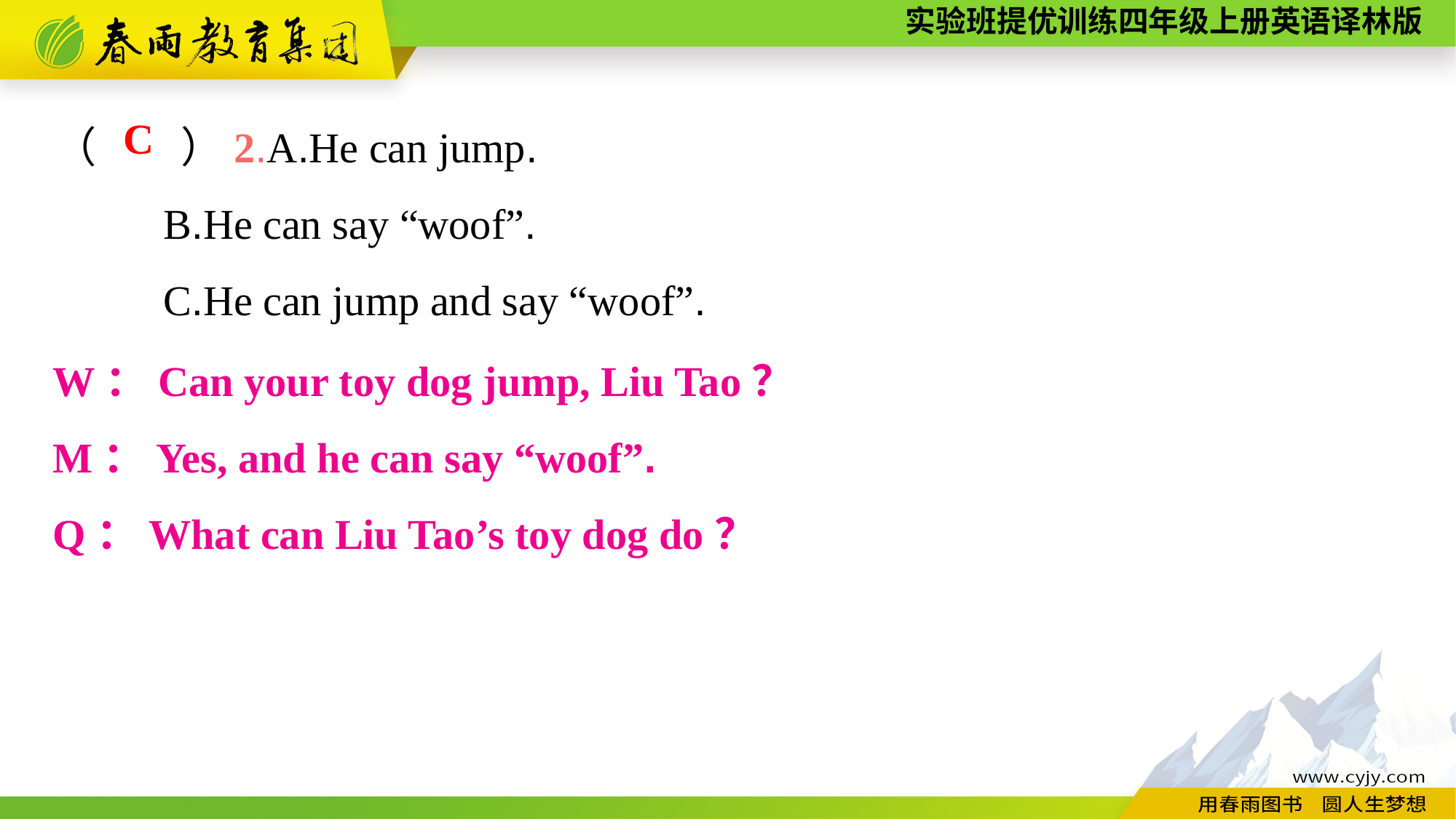

（　　）2.A.He can jump.
	B.He can say “woof”.
	C.He can jump and say “woof”.
C
W：Can your toy dog jump, Liu Tao？
M：Yes, and he can say “woof”.
Q：What can Liu Tao’s toy dog do？